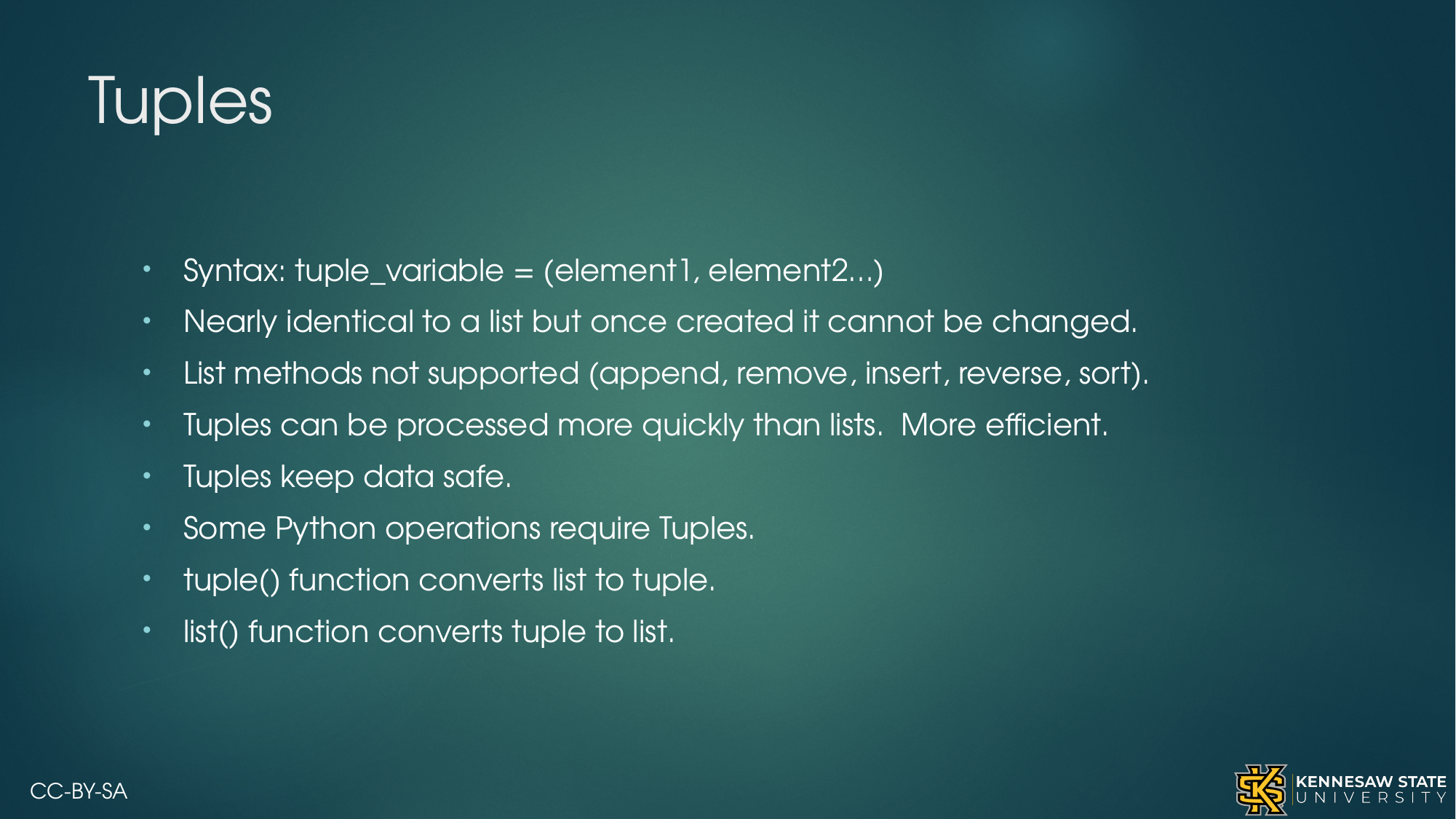

# Tuples
Syntax: tuple_variable = (element1, element2…)
Nearly identical to a list but once created it cannot be changed.
List methods not supported (append, remove, insert, reverse, sort).
Tuples can be processed more quickly than lists.  More efficient.
Tuples keep data safe.
Some Python operations require Tuples.
tuple() function converts list to tuple.
list() function converts tuple to list.